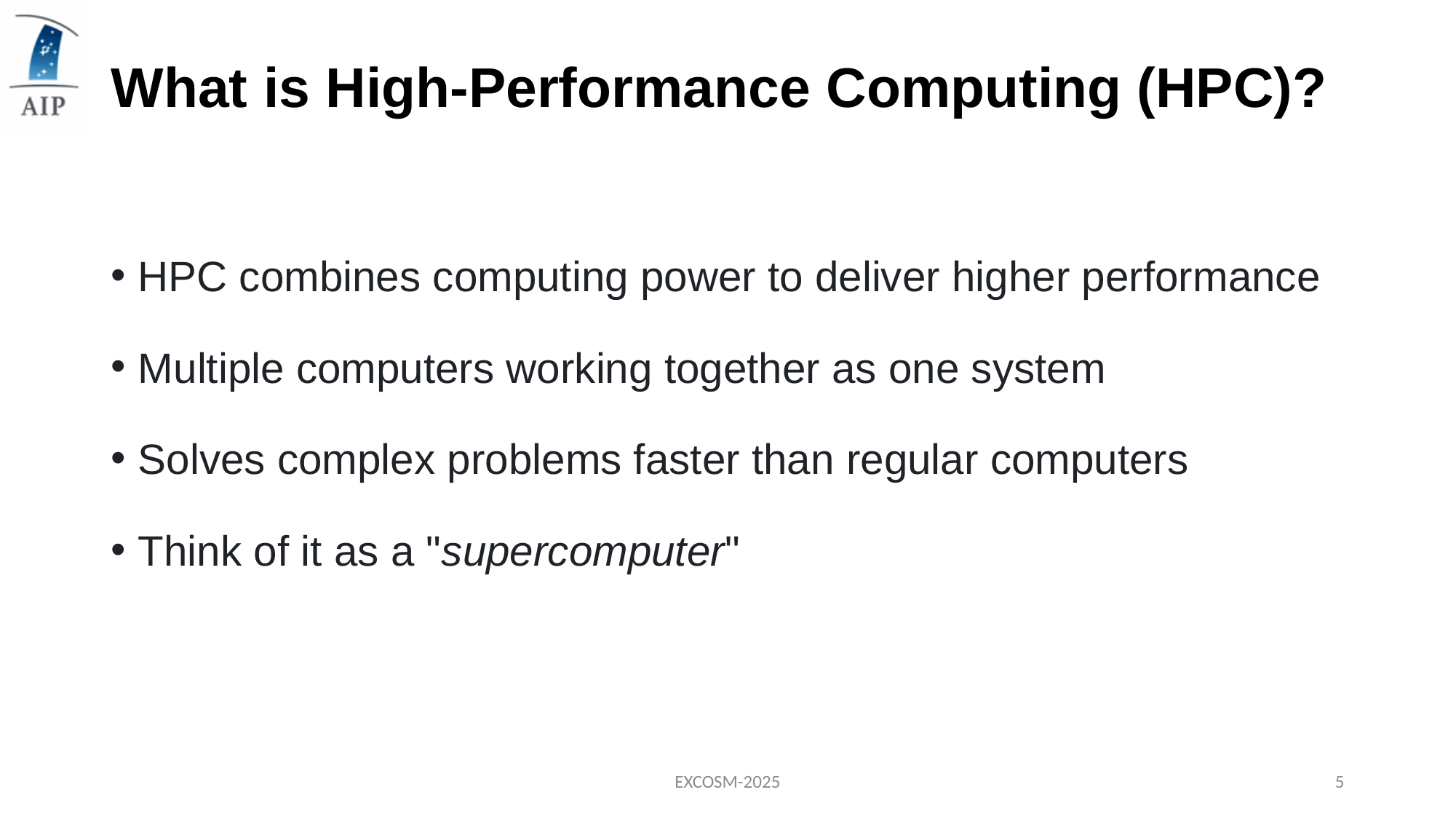

# What is High-Performance Computing (HPC)?
HPC combines computing power to deliver higher performance
Multiple computers working together as one system
Solves complex problems faster than regular computers
Think of it as a "supercomputer"
EXCOSM-2025
5